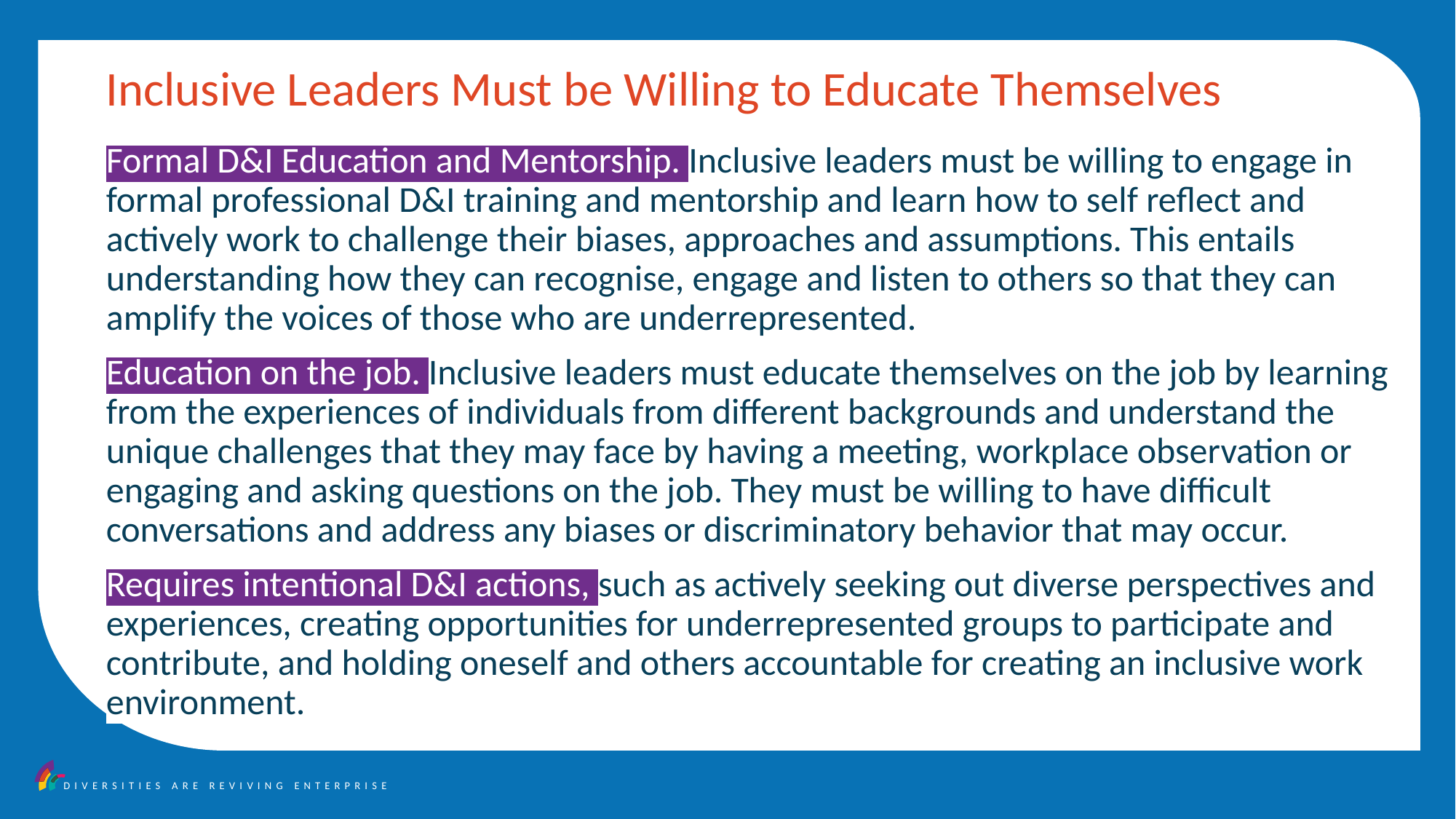

Inclusive Leaders Must be Willing to Educate Themselves
Formal D&I Education and Mentorship. Inclusive leaders must be willing to engage in formal professional D&I training and mentorship and learn how to self reflect and actively work to challenge their biases, approaches and assumptions. This entails understanding how they can recognise, engage and listen to others so that they can amplify the voices of those who are underrepresented.
Education on the job. Inclusive leaders must educate themselves on the job by learning from the experiences of individuals from different backgrounds and understand the unique challenges that they may face by having a meeting, workplace observation or engaging and asking questions on the job. They must be willing to have difficult conversations and address any biases or discriminatory behavior that may occur.
Requires intentional D&I actions, such as actively seeking out diverse perspectives and experiences, creating opportunities for underrepresented groups to participate and contribute, and holding oneself and others accountable for creating an inclusive work environment.